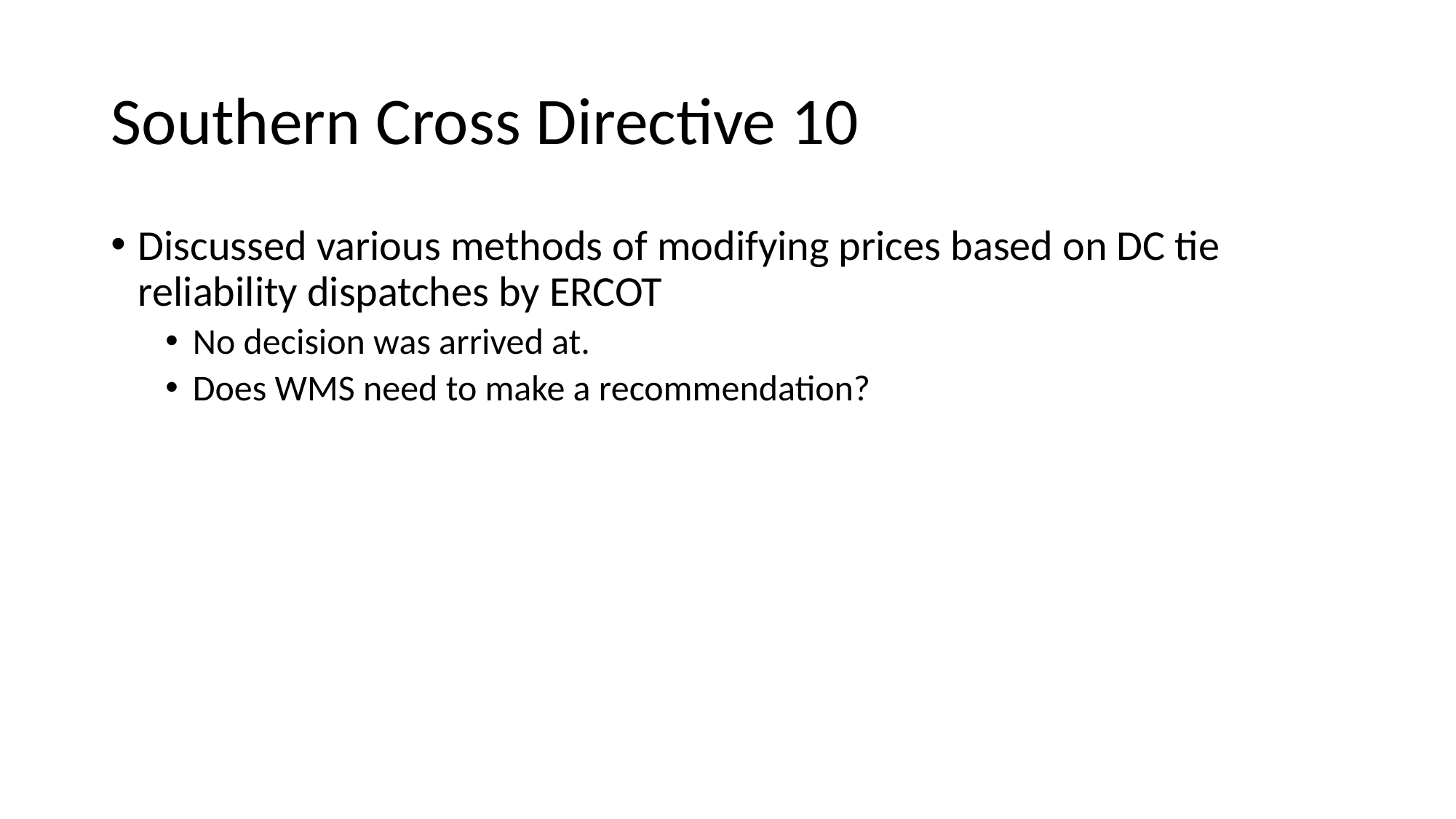

# Southern Cross Directive 10
Discussed various methods of modifying prices based on DC tie reliability dispatches by ERCOT
No decision was arrived at.
Does WMS need to make a recommendation?